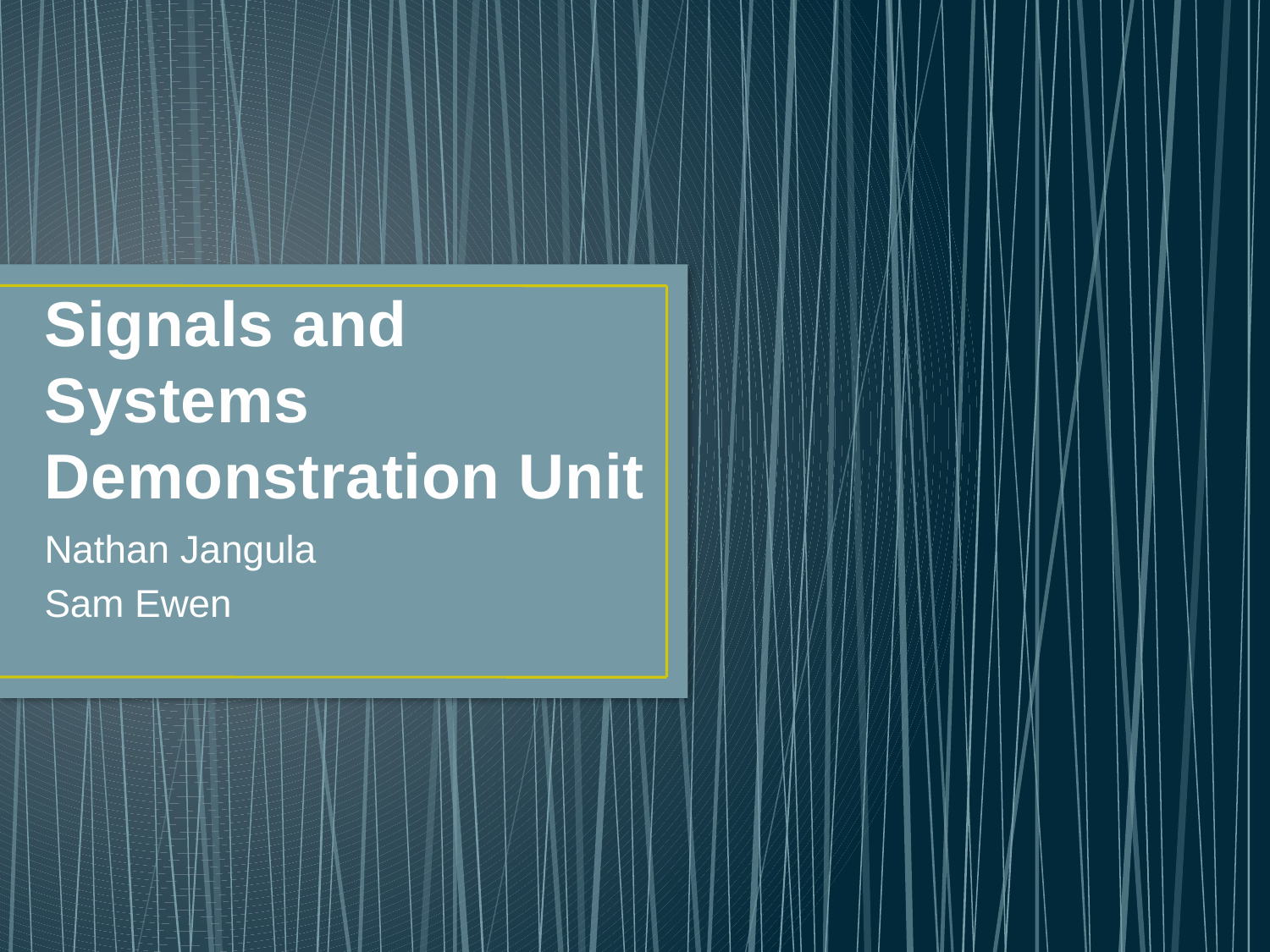

# Signals and Systems Demonstration Unit
Nathan Jangula
Sam Ewen